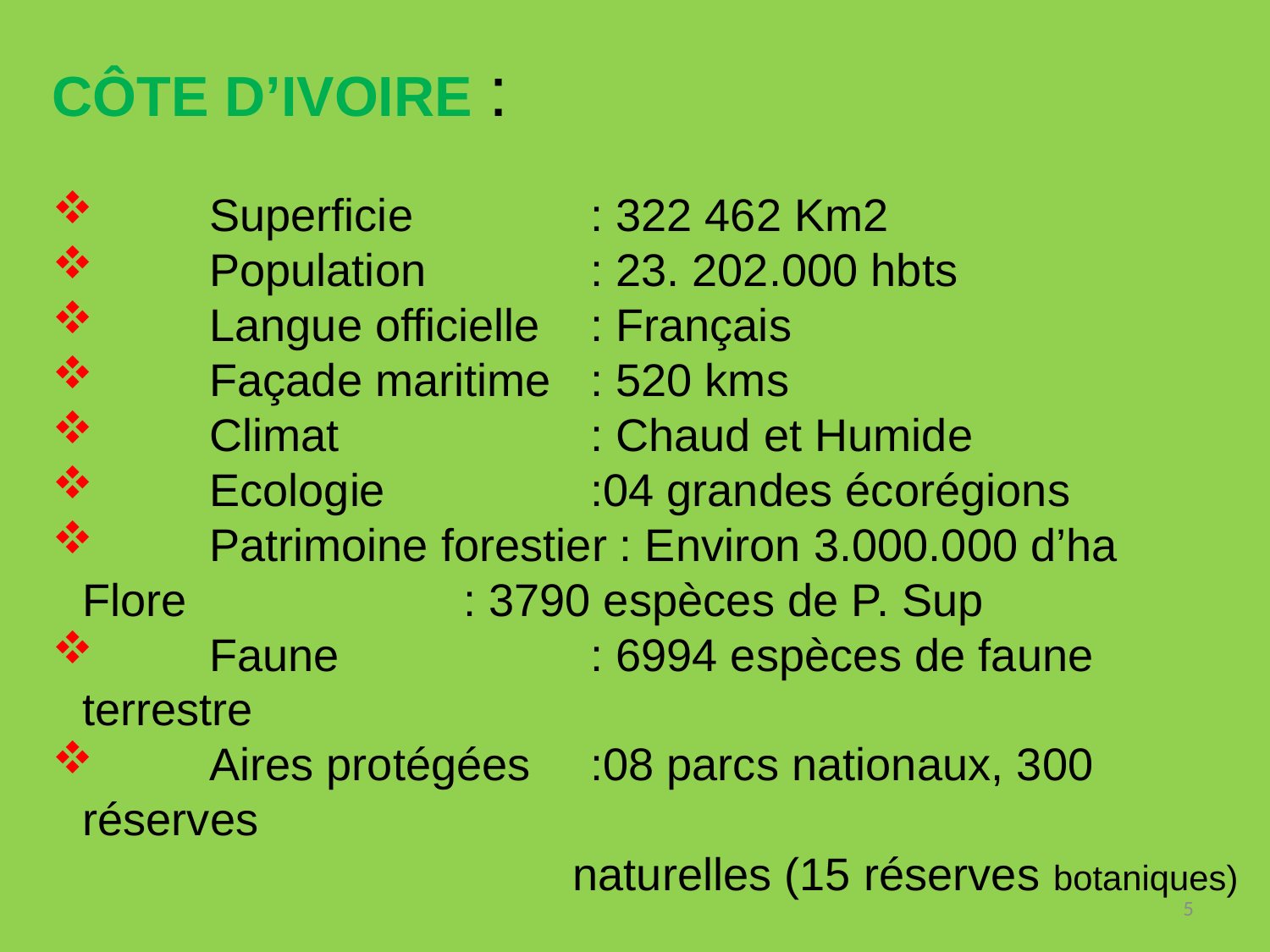

CÔTE D’IVOIRE :

	Superficie 		: 322 462 Km2
	Population 		: 23. 202.000 hbts
	Langue officielle 	: Français
	Façade maritime 	: 520 kms
	Climat 		: Chaud et Humide
	Ecologie		:04 grandes écorégions
	Patrimoine forestier : Environ 3.000.000 d’ha 	Flore 			: 3790 espèces de P. Sup
	Faune  		: 6994 espèces de faune terrestre
	Aires protégées	:08 parcs nationaux, 300 réserves
                                         naturelles (15 réserves botaniques)
5